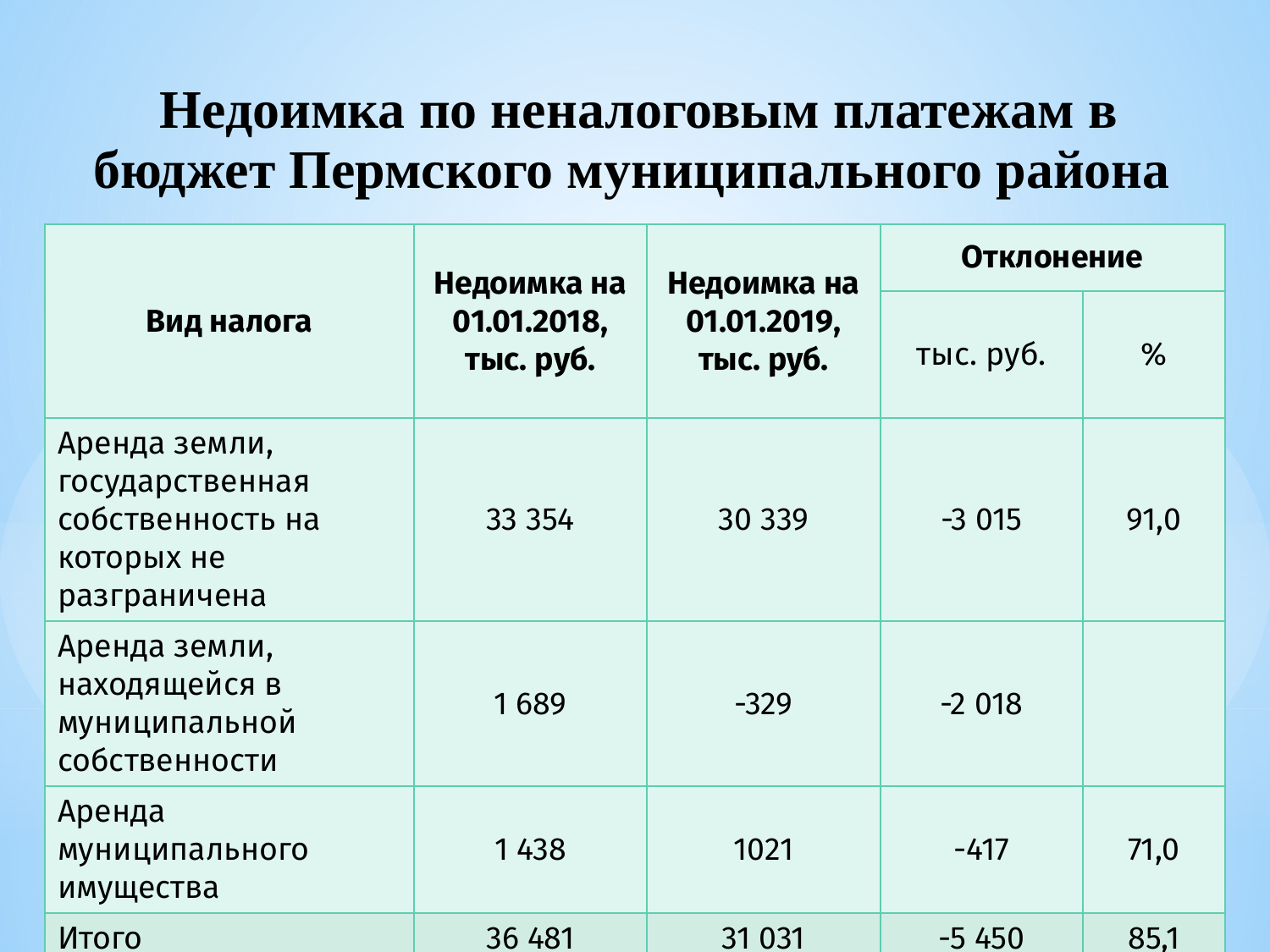

Недоимка по неналоговым платежам в бюджет Пермского муниципального района
| Вид налога | Недоимка на 01.01.2018, тыс. руб. | Недоимка на 01.01.2019, тыс. руб. | Отклонение |  |
| --- | --- | --- | --- | --- |
|  |  |  | тыс. руб. | % |
| Аренда земли, государственная собственность на которых не разграничена | 33 354 | 30 339 | -3 015 | 91,0 |
| Аренда земли, находящейся в муниципальной собственности | 1 689 | -329 | -2 018 |  |
| Аренда муниципального имущества | 1 438 | 1021 | -417 | 71,0 |
| Итого | 36 481 | 31 031 | -5 450 | 85,1 |